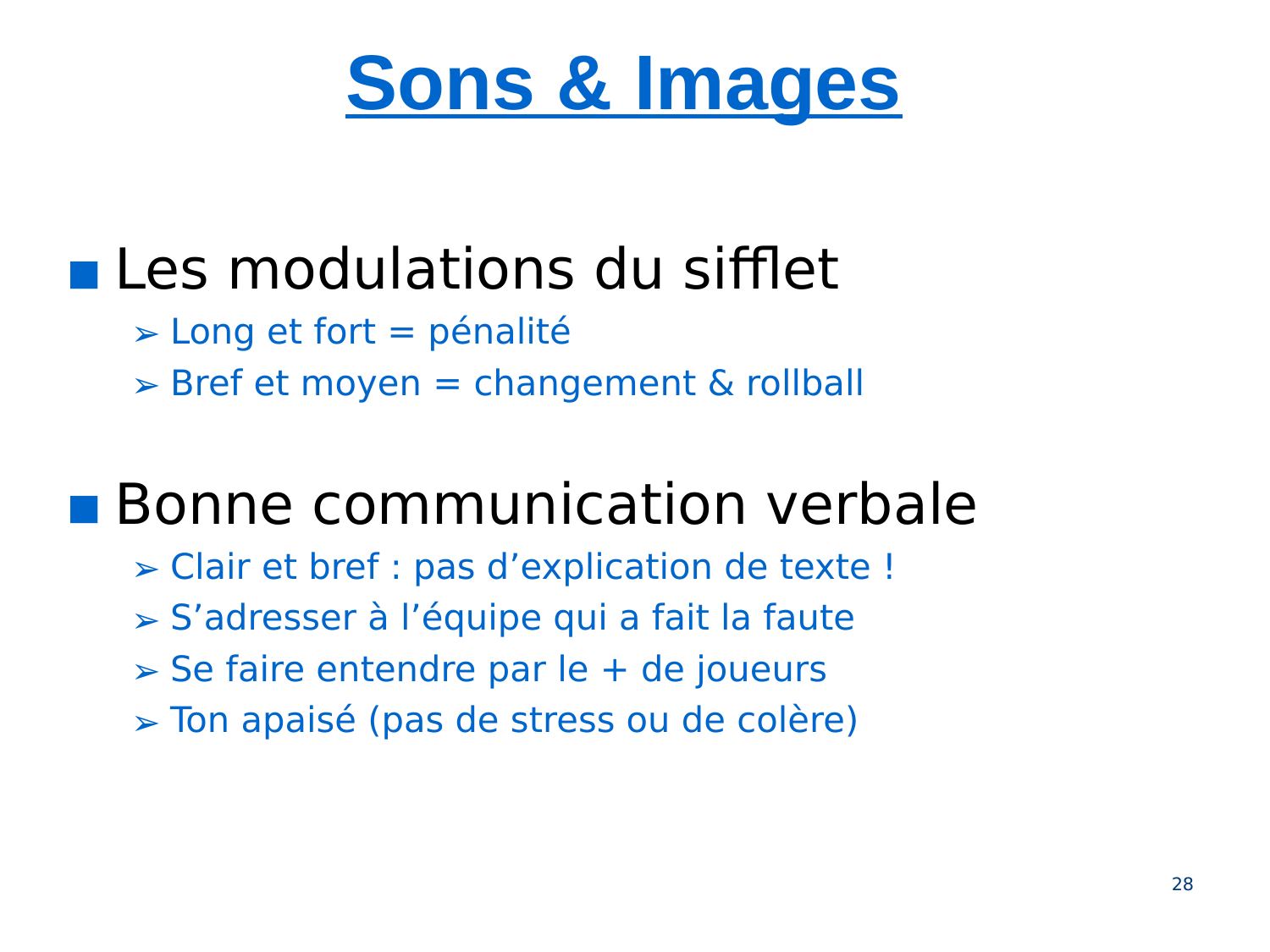

Sons & Images
Les modulations du sifflet
Long et fort = pénalité
Bref et moyen = changement & rollball

Bonne communication verbale
Clair et bref : pas d’explication de texte !
S’adresser à l’équipe qui a fait la faute
Se faire entendre par le + de joueurs
Ton apaisé (pas de stress ou de colère)
28